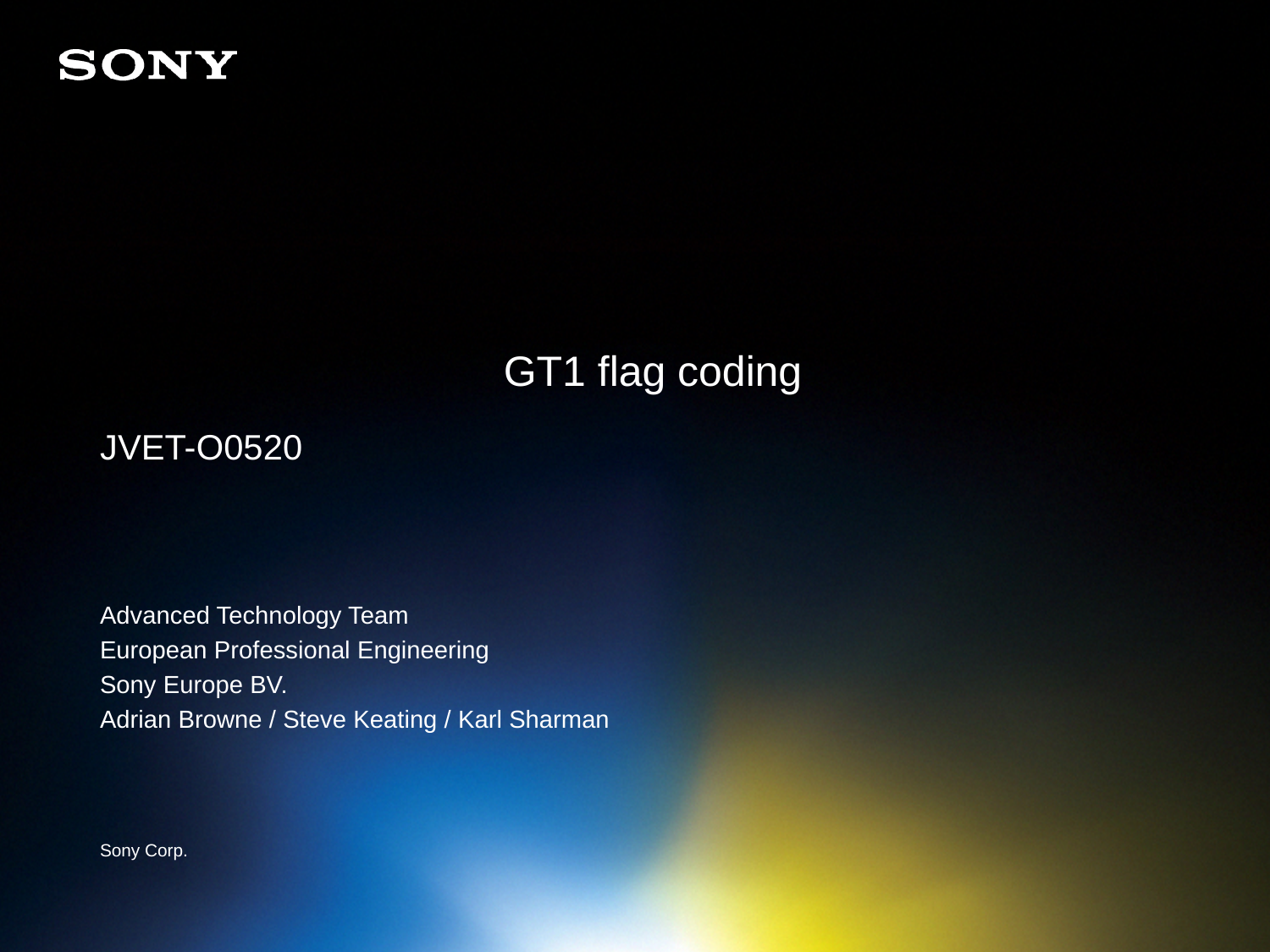

# GT1 flag coding
JVET-O0520
Advanced Technology Team
European Professional Engineering
Sony Europe BV.
Adrian Browne / Steve Keating / Karl Sharman
Sony Corp.